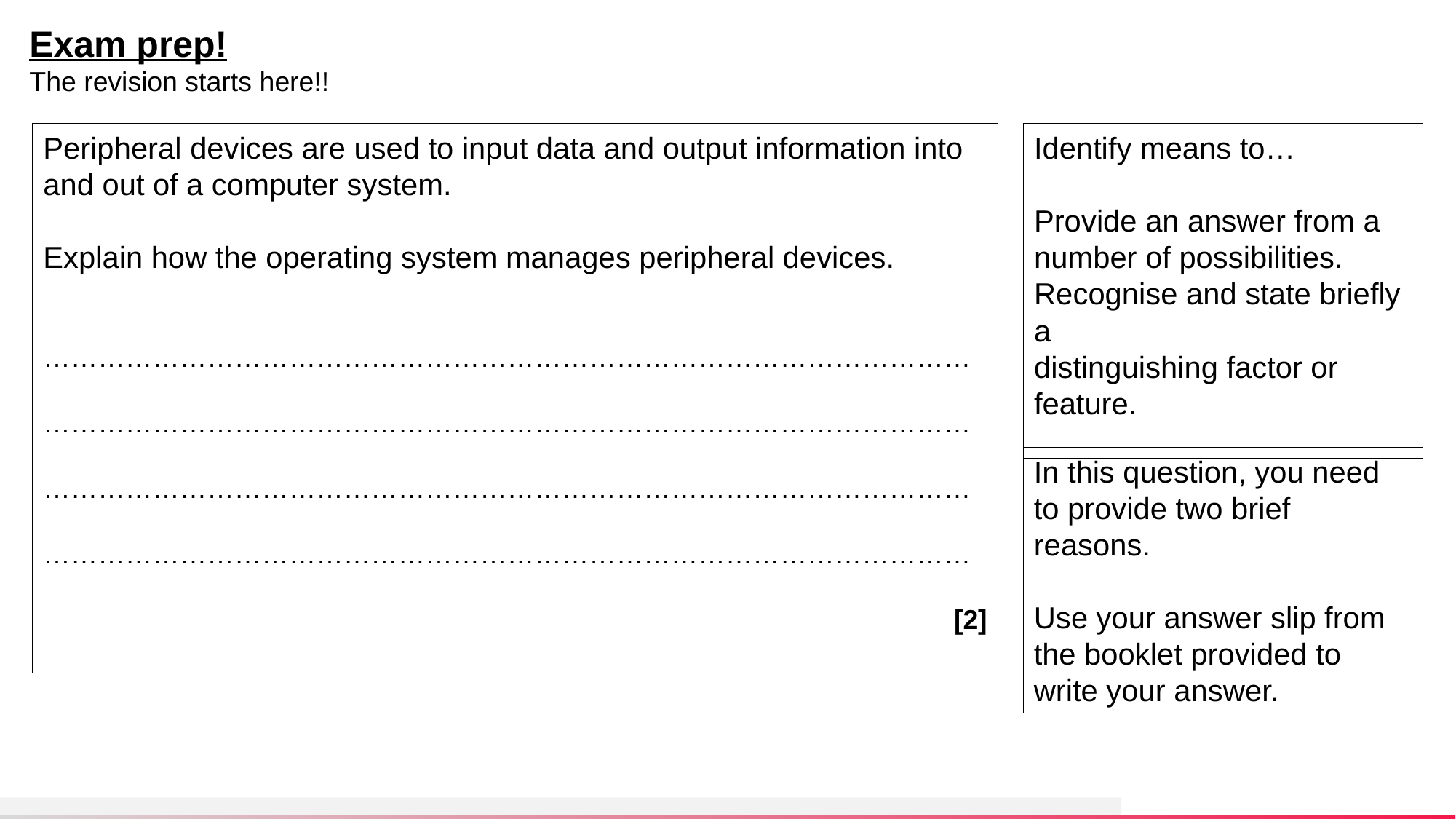

Exam prep!
The revision starts here!!
Peripheral devices are used to input data and output information into and out of a computer system.

Explain how the operating system manages peripheral devices.

…………………………………………………………………………………………………………………………………………………………………………………………………………………………………………………………………………………………………………………………………………………………………………
[2]

Identify means to…

Provide an answer from a number of possibilities. Recognise and state briefly a
distinguishing factor or feature.

In this question, you need to provide two brief reasons.

Use your answer slip from the booklet provided to write your answer.